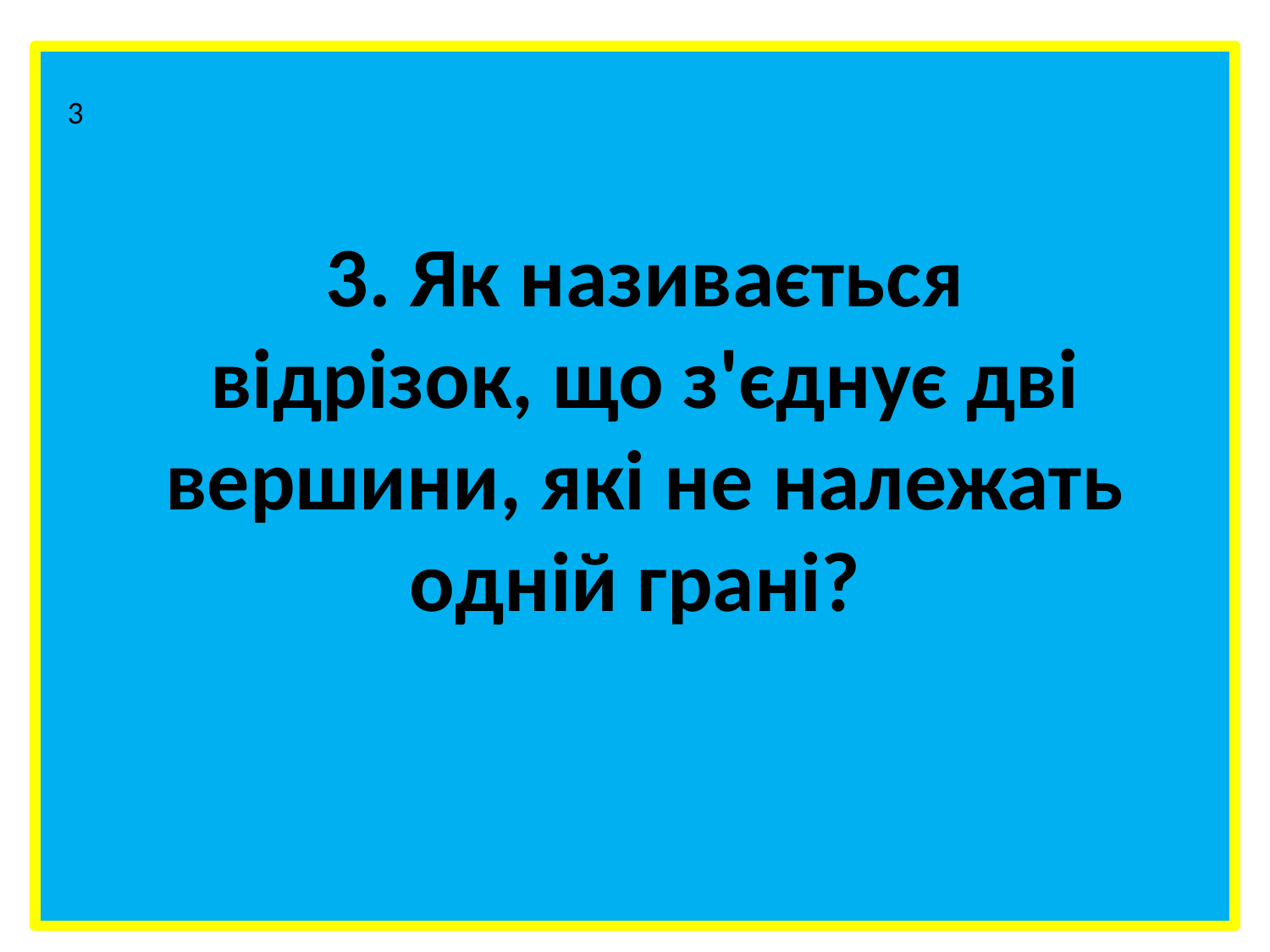

3
3. Як називається відрізок, що з'єднує дві вершини, які не належать одній грані?